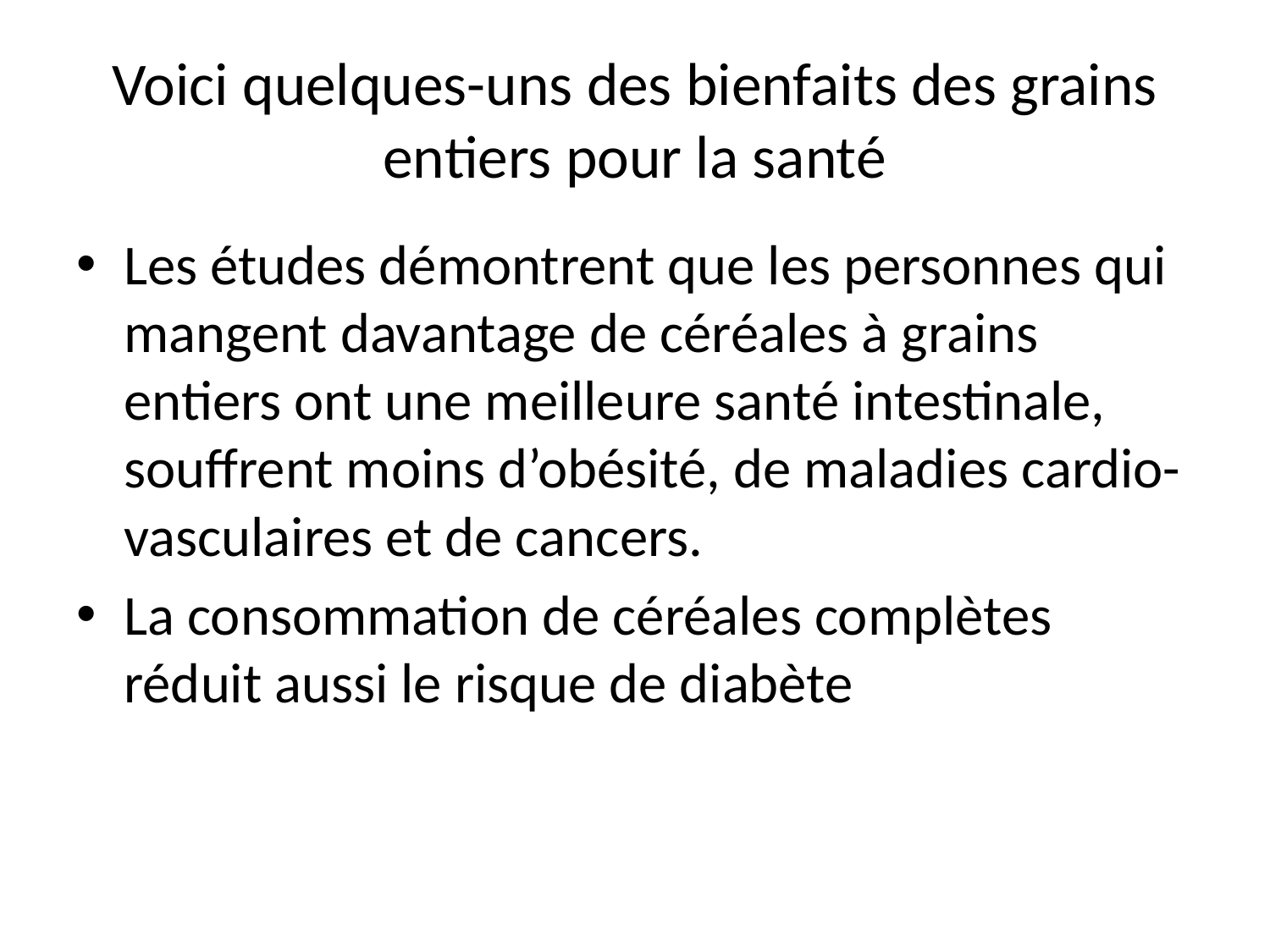

# Voici quelques-uns des bienfaits des grains entiers pour la santé
Les études démontrent que les personnes qui mangent davantage de céréales à grains entiers ont une meilleure santé intestinale, souffrent moins d’obésité, de maladies cardio-vasculaires et de cancers.
La consommation de céréales complètes réduit aussi le risque de diabète